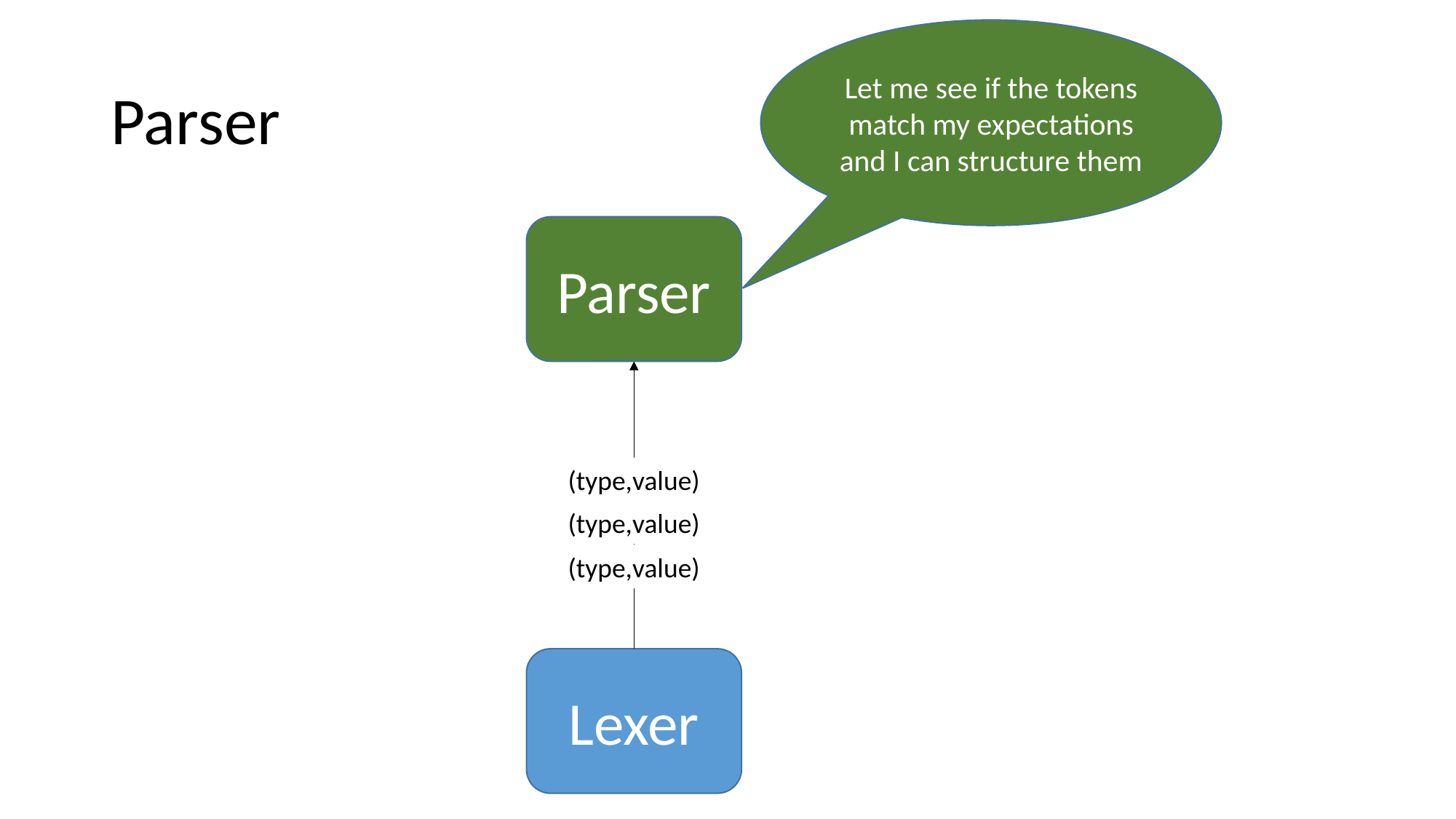

Let me see if the tokens match my expectations and I can structure them
# Parser
Parser
(type,value)
(type,value)
(type,value)
Lexer